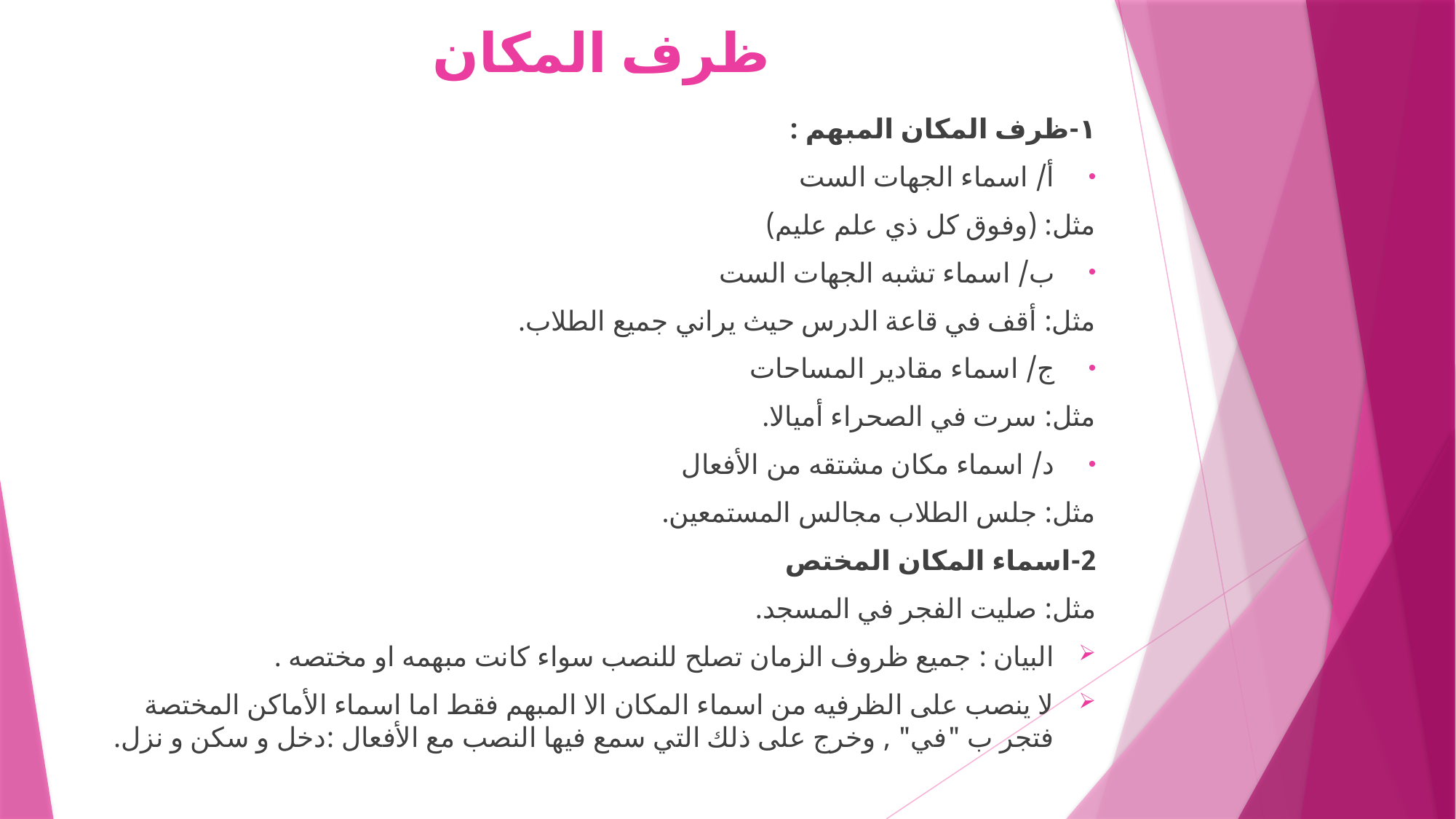

# ظرف المكان
١-ظرف المكان المبهم :
أ/ اسماء الجهات الست
مثل: (وفوق كل ذي علم عليم)
ب/ اسماء تشبه الجهات الست
مثل: أقف في قاعة الدرس حيث يراني جميع الطلاب.
ج/ اسماء مقادير المساحات
مثل: سرت في الصحراء أميالا.
د/ اسماء مكان مشتقه من الأفعال
مثل: جلس الطلاب مجالس المستمعين.
2-اسماء المكان المختص
مثل: صليت الفجر في المسجد.
البيان : جميع ظروف الزمان تصلح للنصب سواء كانت مبهمه او مختصه .
لا ينصب على الظرفيه من اسماء المكان الا المبهم فقط اما اسماء الأماكن المختصة فتجر ب "في" , وخرج على ذلك التي سمع فيها النصب مع الأفعال :دخل و سكن و نزل.